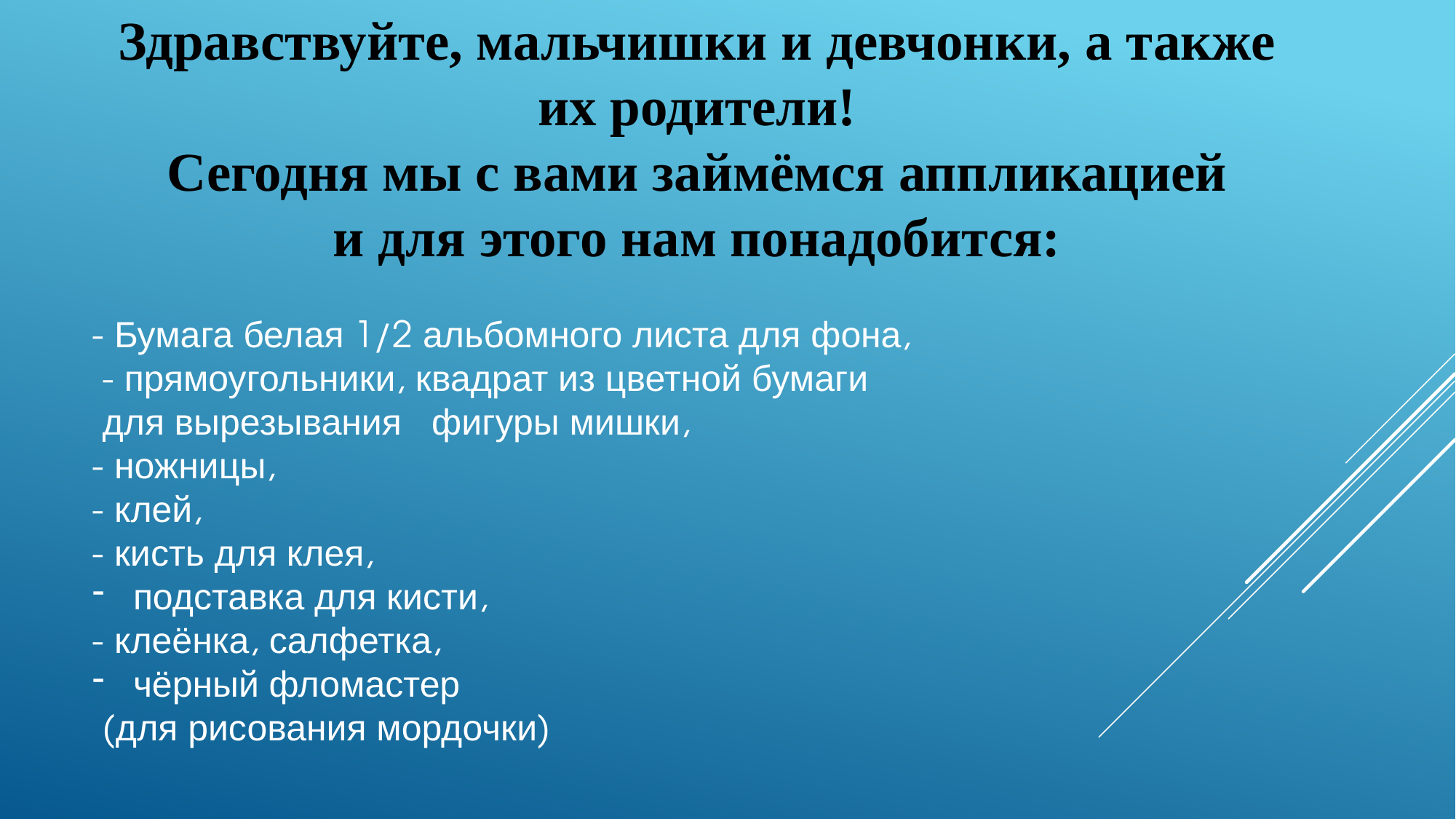

Здравствуйте, мальчишки и девчонки, а также их родители!
Сегодня мы с вами займёмся аппликацией
и для этого нам понадобится:

- Бумага белая 1/2 альбомного листа для фона,
 - прямоугольники, квадрат из цветной бумаги
 для вырезывания   фигуры мишки,
- ножницы,
- клей,
- кисть для клея,
подставка для кисти,
- клеёнка, салфетка,
чёрный фломастер
 (для рисования мордочки)